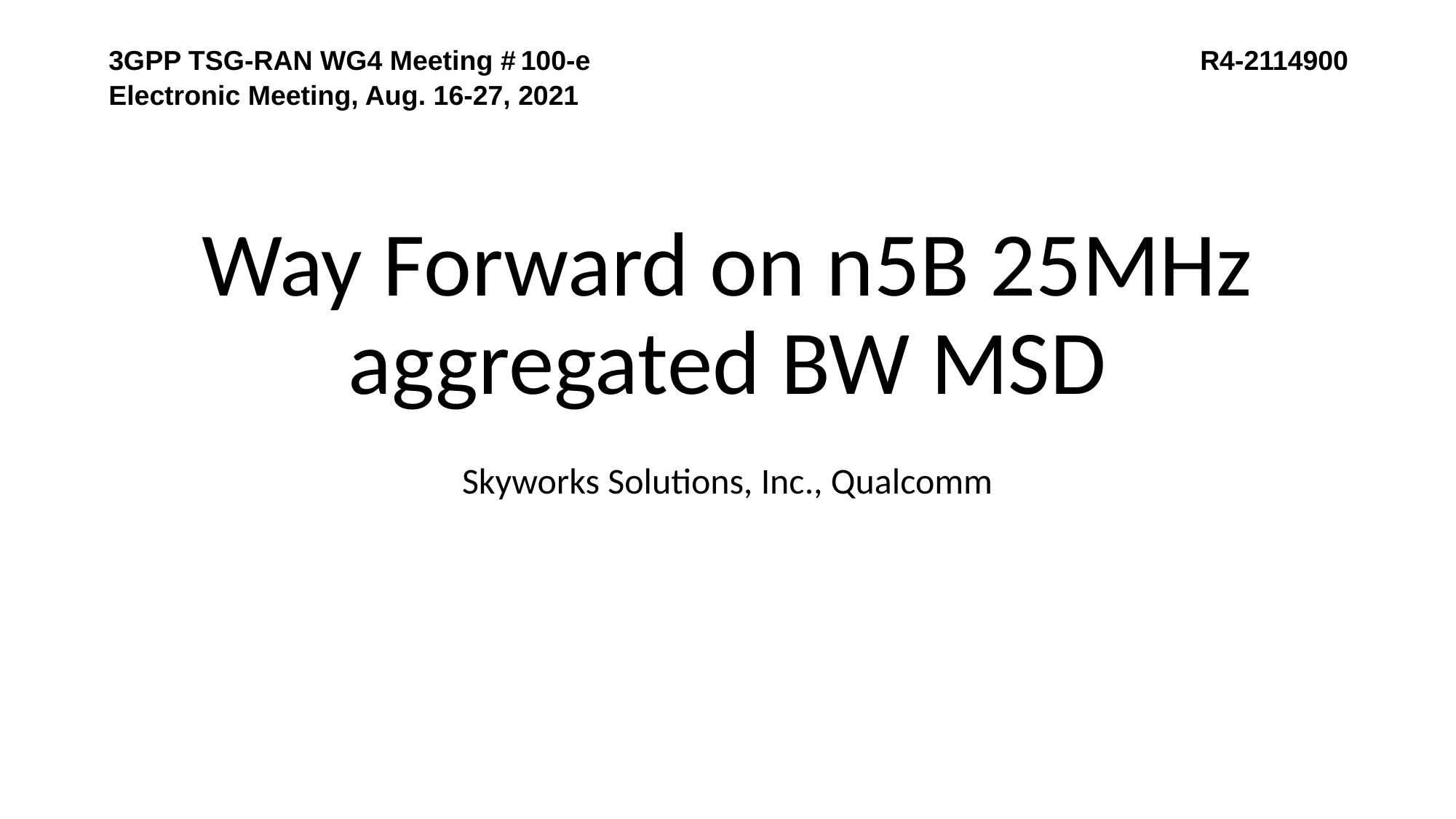

3GPP TSG-RAN WG4 Meeting # 100-e 			R4-2114900
Electronic Meeting, Aug. 16-27, 2021
# Way Forward on n5B 25MHz aggregated BW MSD
Skyworks Solutions, Inc., Qualcomm